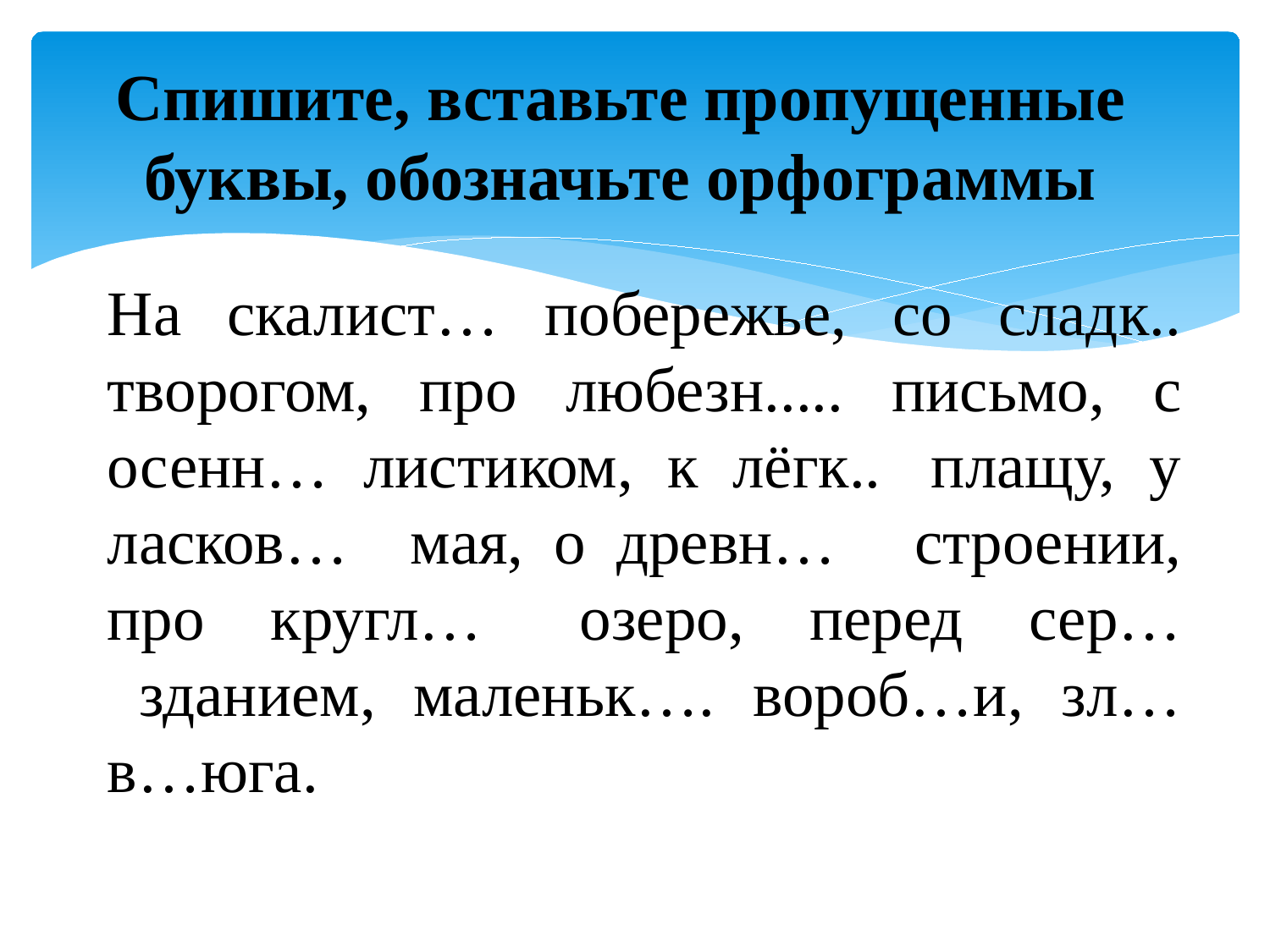

# Спишите, вставьте пропущенные буквы, обозначьте орфограммы
На скалист… побережье, со сладк.. творогом, про любезн..... письмо, с осенн… листиком, к лёгк..  плащу, у ласков…   мая, о древн…    строении, про кругл…   озеро, перед сер…   зданием, маленьк…. вороб…и, зл… в…юга.